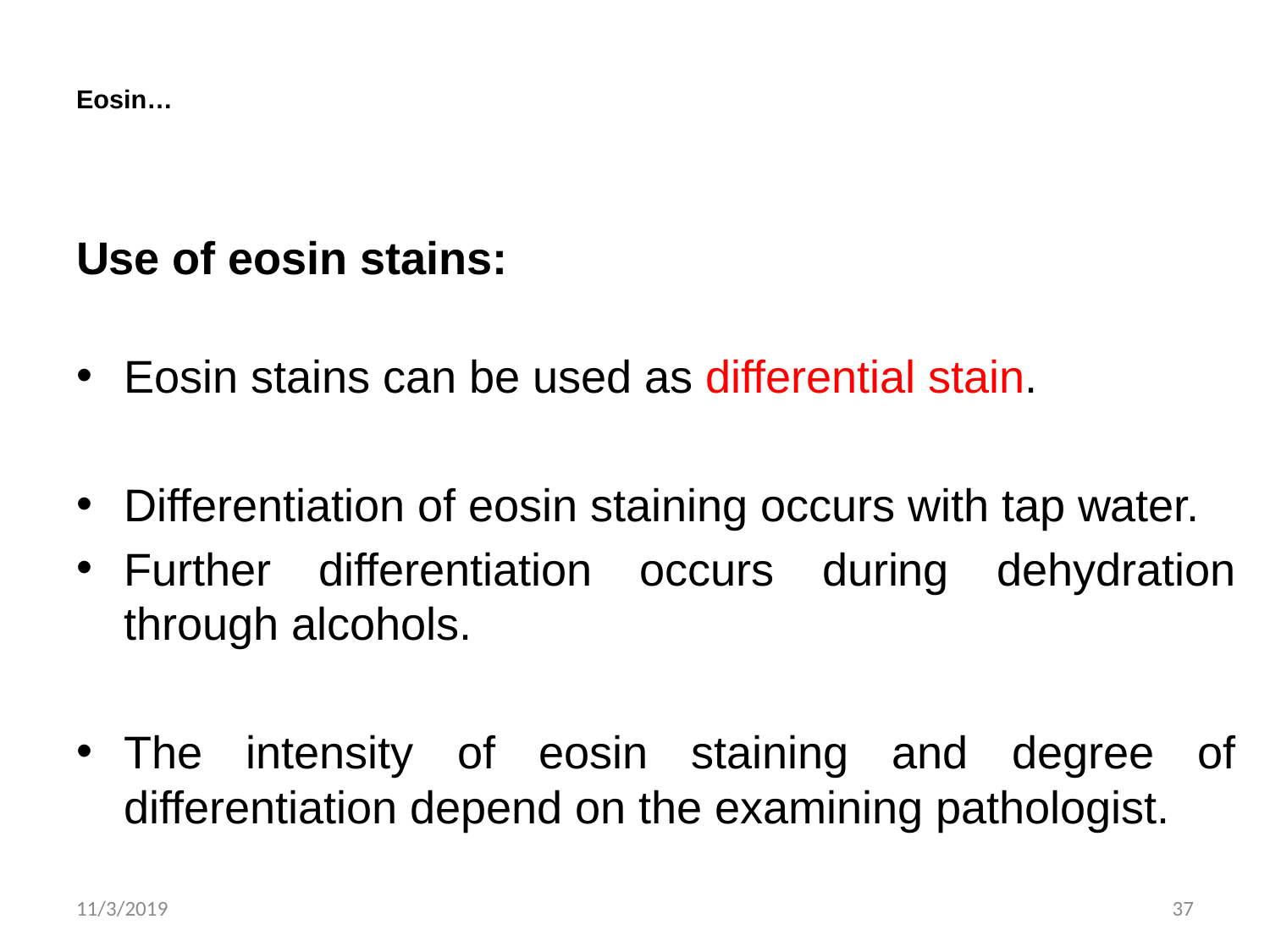

# Eosin…
Use of eosin stains:
Eosin stains can be used as differential stain.

Differentiation of eosin staining occurs with tap water.
Further differentiation occurs during dehydration through alcohols.

The intensity of eosin staining and degree of differentiation depend on the examining pathologist.

11/3/2019
37